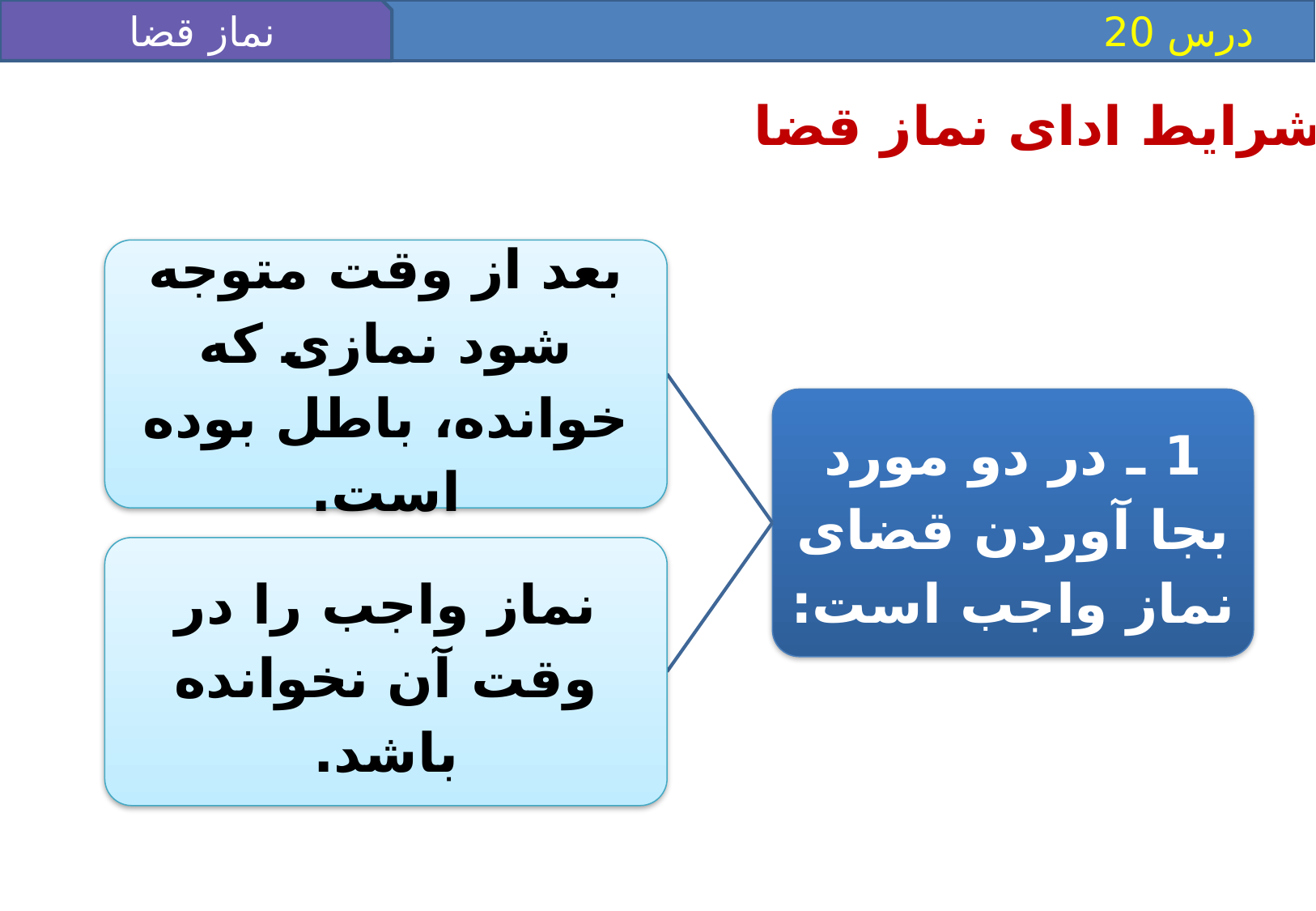

نماز قضا
 درس 20
شرایط ادای نماز قضا
بعد از وقت متوجه شود نمازى كه خوانده، باطل بوده است.
1 ـ در دو مورد بجا آوردن قضاى نماز واجب است:

نماز واجب را در وقت آن نخوانده باشد.